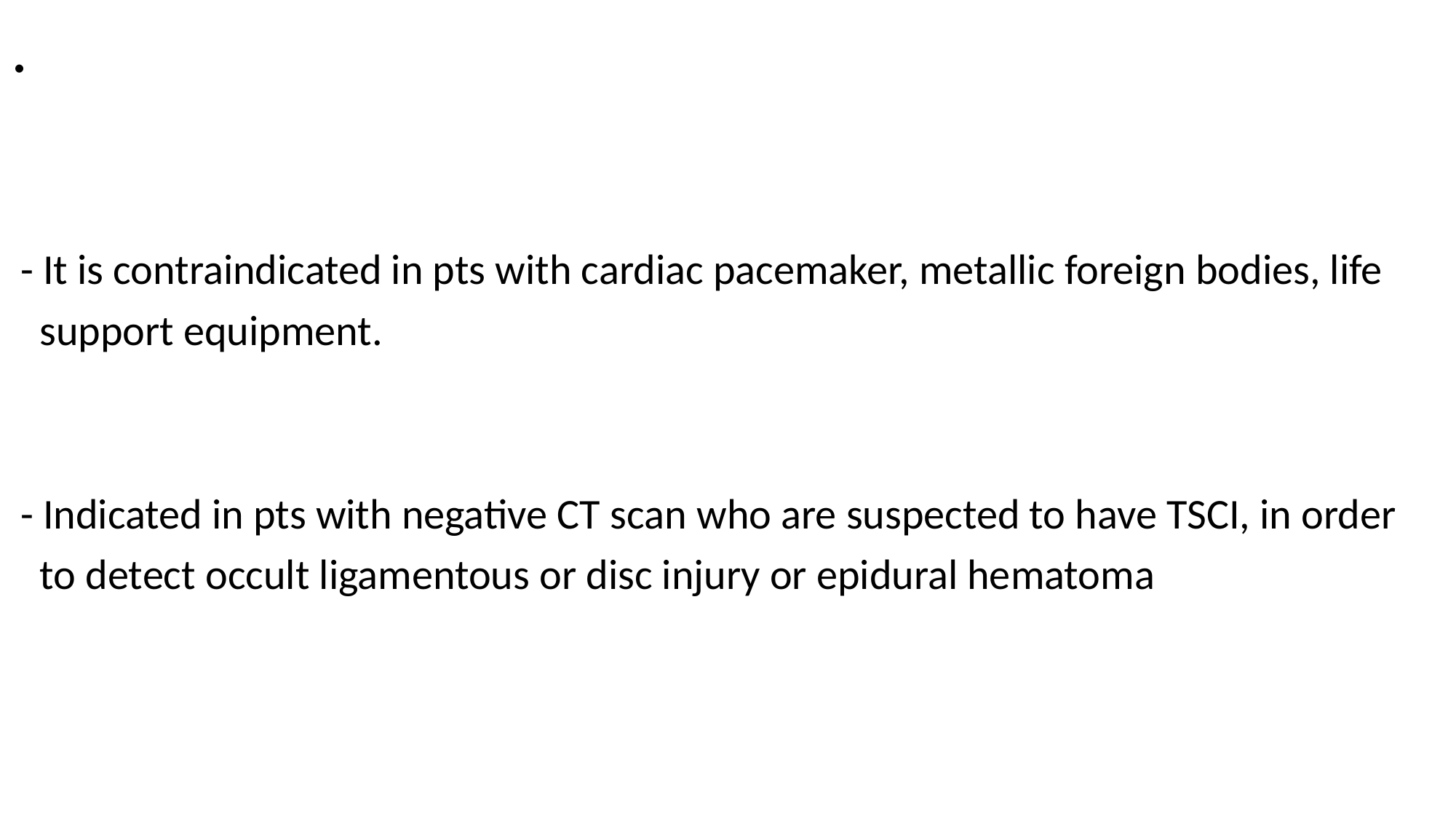

# .

 - It is contraindicated in pts with cardiac pacemaker, metallic foreign bodies, life
   support equipment.

 - Indicated in pts with negative CT scan who are suspected to have TSCI, in order
   to detect occult ligamentous or disc injury or epidural hematoma